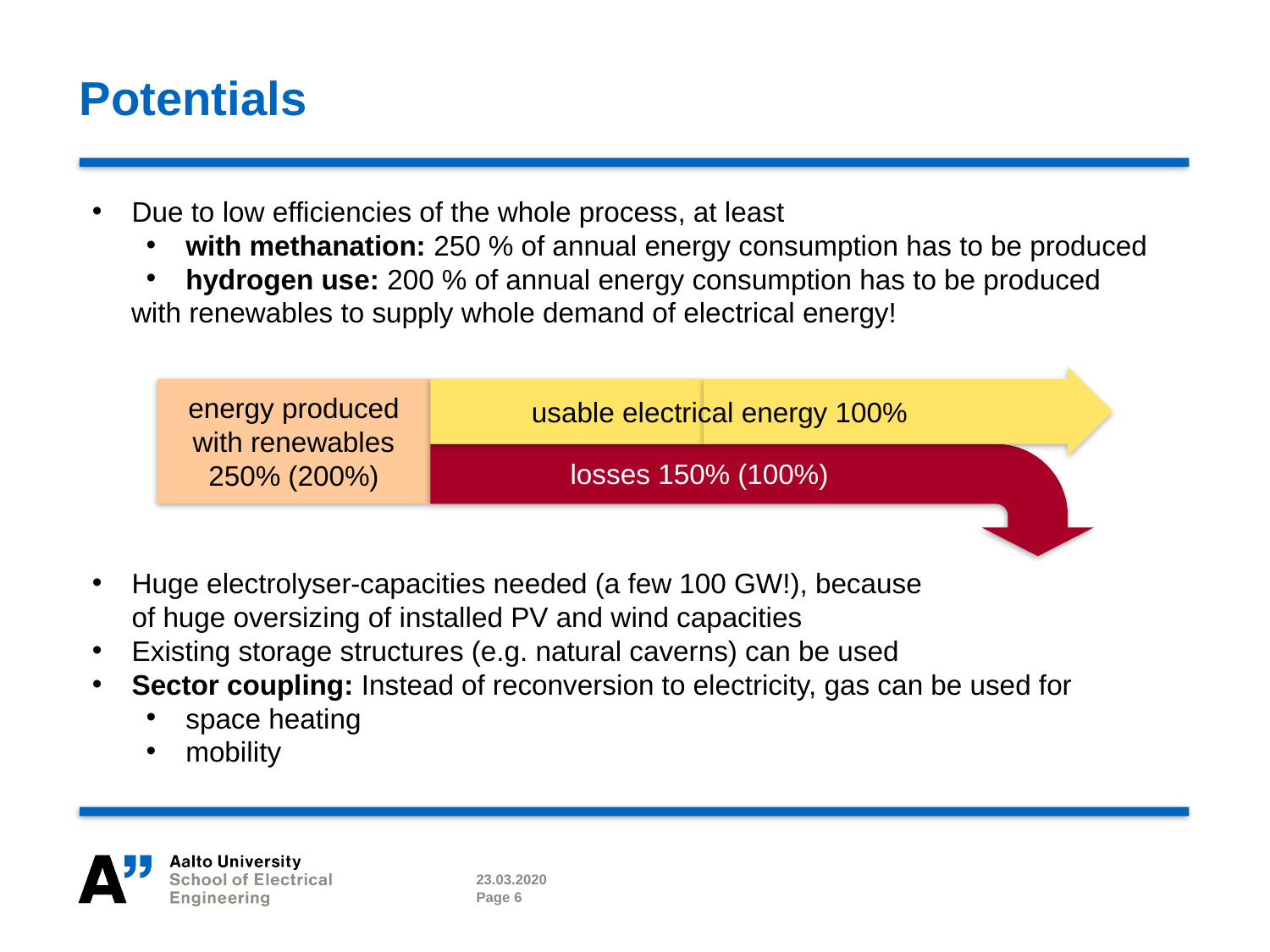

# Potentials
Due to low efficiencies of the whole process, at least
with methanation: 250 % of annual energy consumption has to be produced
hydrogen use: 200 % of annual energy consumption has to be produced
     with renewables to supply whole demand of electrical energy!

Huge electrolyser-capacities needed (a few 100 GW!), because
of huge oversizing of installed PV and wind capacities
Existing storage structures (e.g. natural caverns) can be used
Sector coupling: Instead of reconversion to electricity, gas can be used for
space heating
mobility

energy produced with renewables
250% (200%)
usable electrical energy 100%
losses 150% (100%)

23.03.2020
Page 6